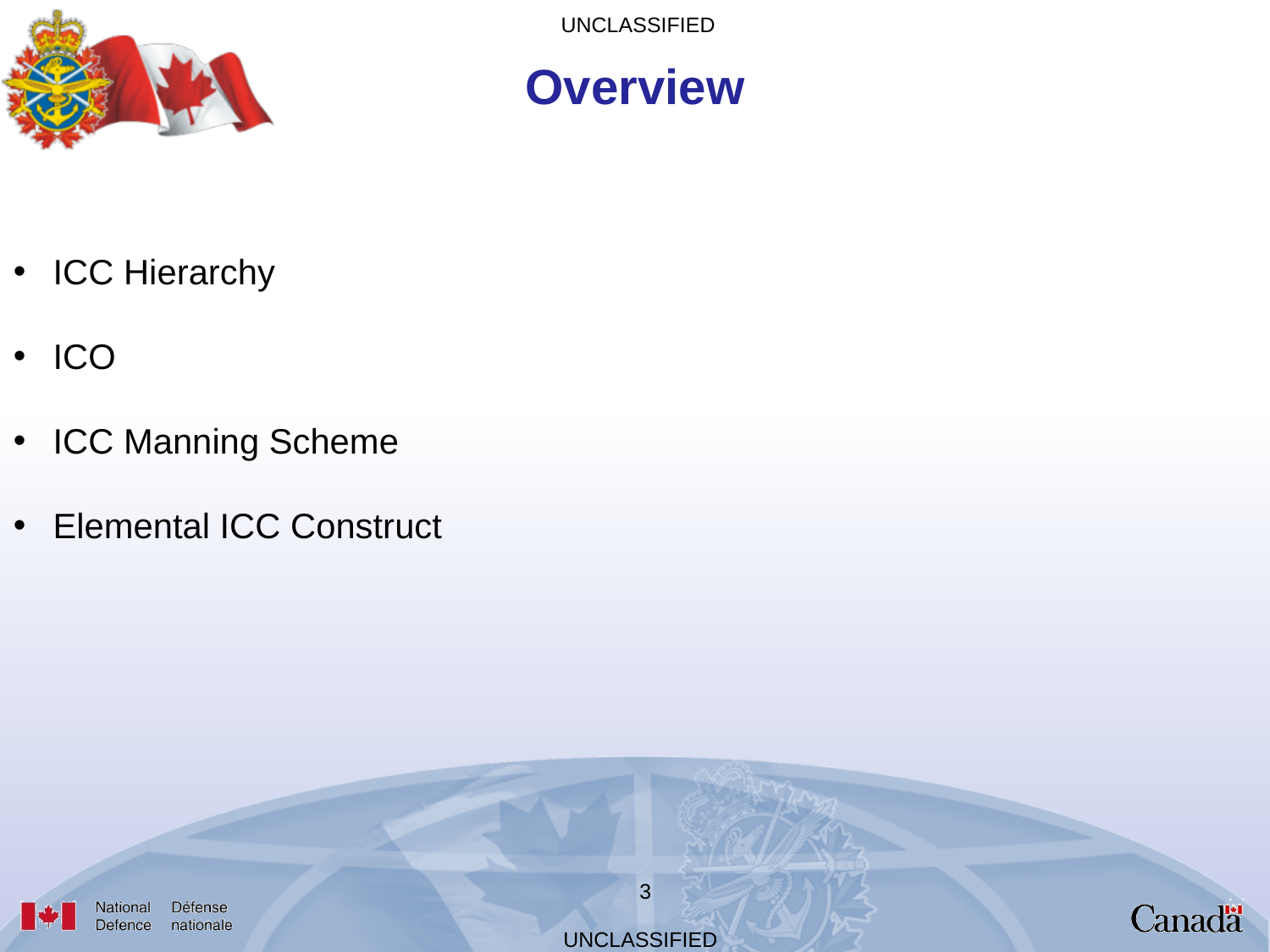

Overview
ICC Hierarchy

ICO

ICC Manning Scheme

Elemental ICC Construct